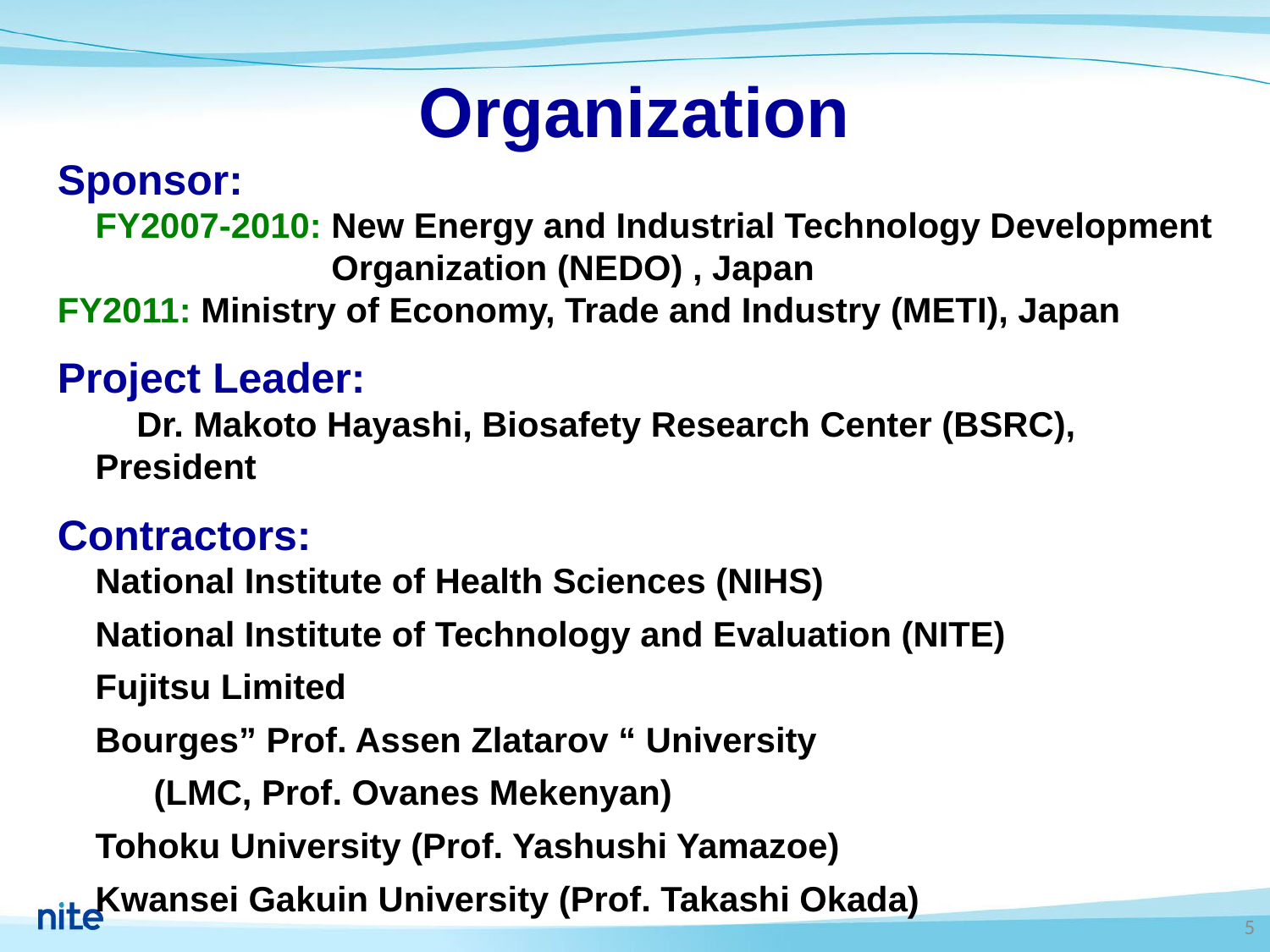

Organization
Sponsor:
FY2007-2010: New Energy and Industrial Technology Development Organization (NEDO) , Japan
FY2011: Ministry of Economy, Trade and Industry (METI), Japan
Project Leader:
　　Dr. Makoto Hayashi, Biosafety Research Center (BSRC), President
Contractors:
National Institute of Health Sciences (NIHS)
National Institute of Technology and Evaluation (NITE)
Fujitsu Limited
Bourges” Prof. Assen Zlatarov “ University
      (LMC, Prof. Ovanes Mekenyan)
Tohoku University (Prof. Yashushi Yamazoe)
Kwansei Gakuin University (Prof. Takashi Okada)
5